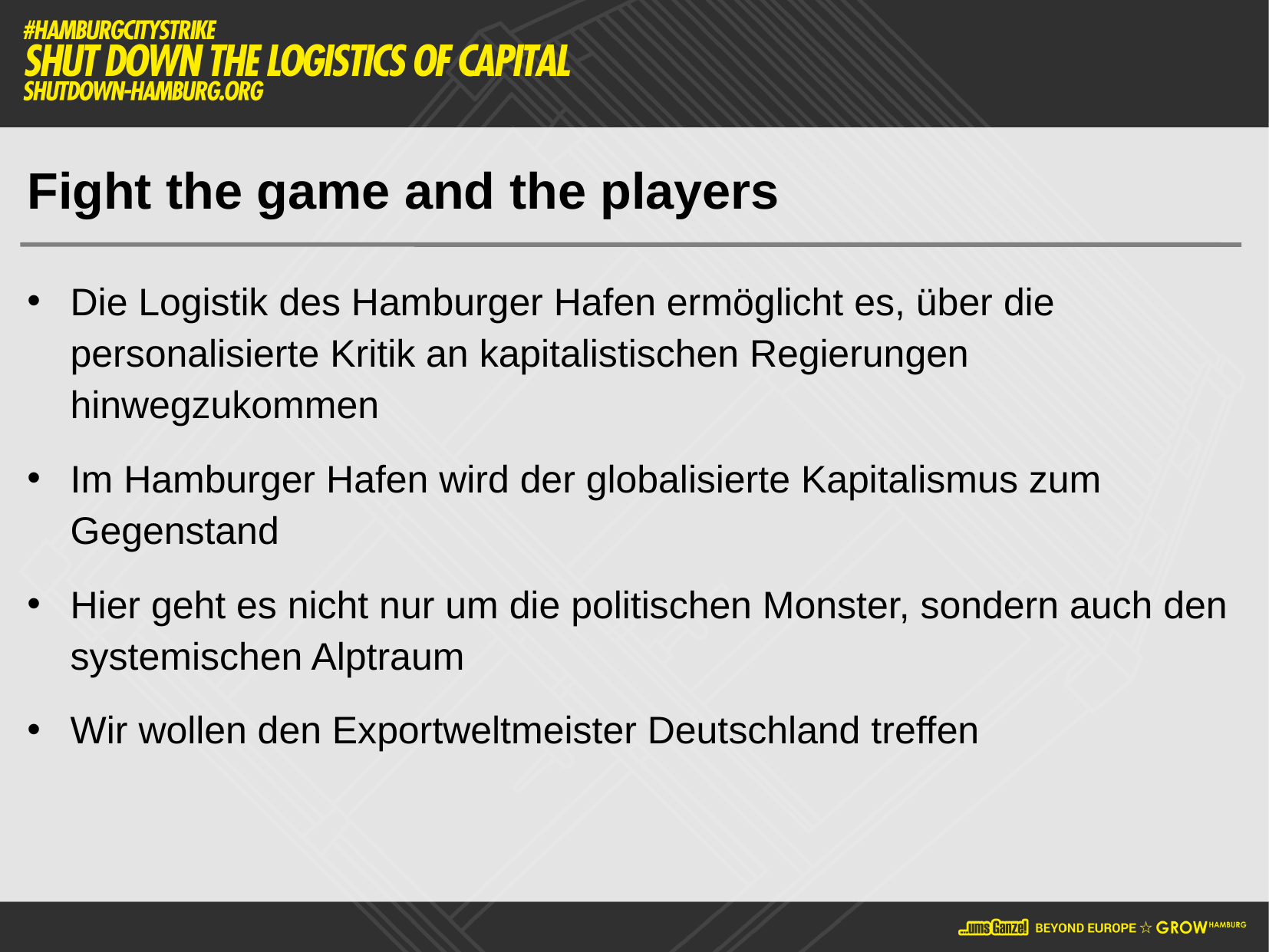

# Fight the game and the players
Die Logistik des Hamburger Hafen ermöglicht es, über die personalisierte Kritik an kapitalistischen Regierungen hinwegzukommen
Im Hamburger Hafen wird der globalisierte Kapitalismus zum Gegenstand
Hier geht es nicht nur um die politischen Monster, sondern auch den systemischen Alptraum
Wir wollen den Exportweltmeister Deutschland treffen